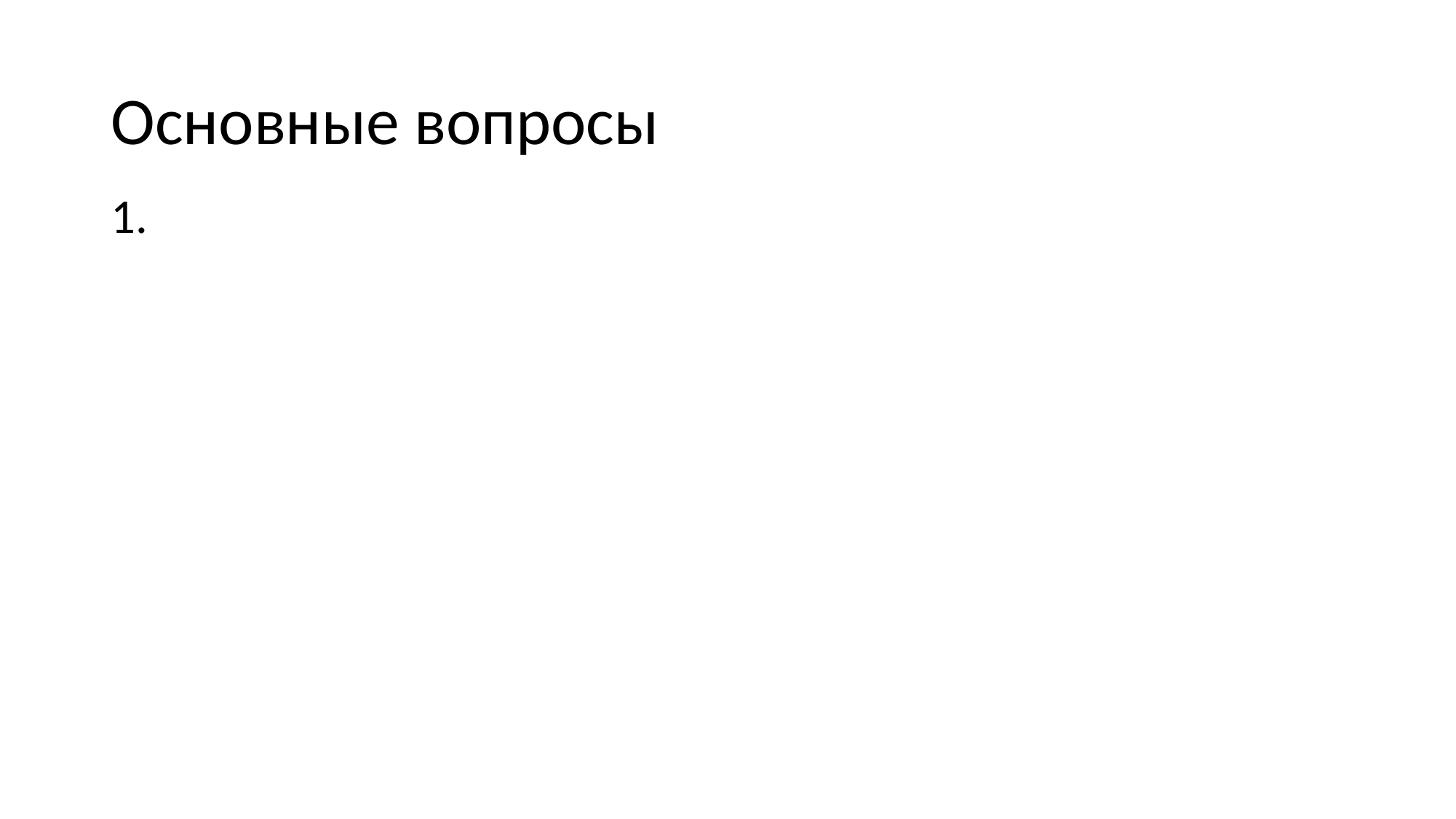

# Основные вопросы
Часть: забытая теория дошкольного воспитания
Часть: что осталось от методики дошкольного воспитания
Часть: цели и задачи в дошкольном образовании